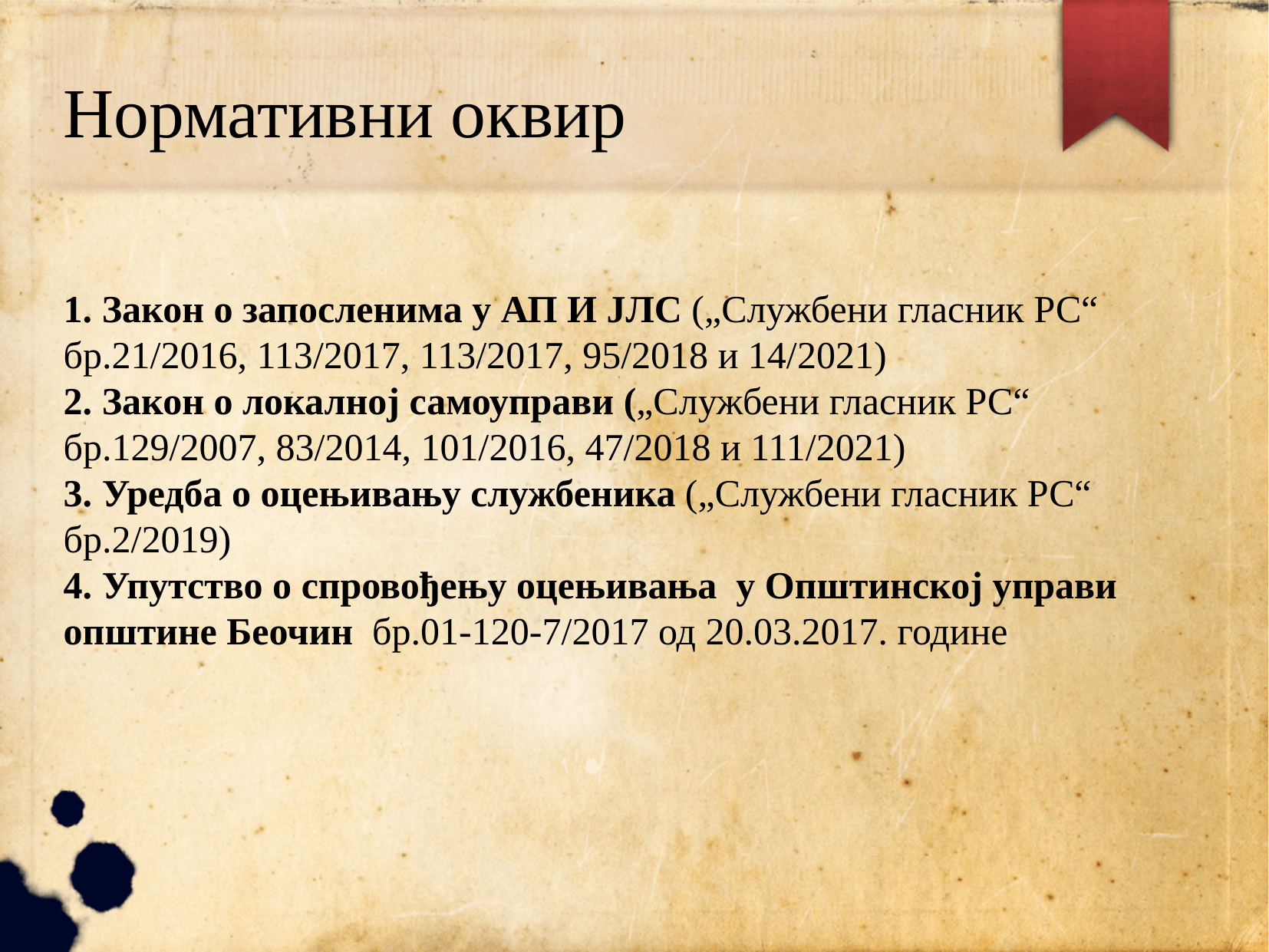

# Нормативни оквир

1. Закон о запосленима у АП И ЈЛС („Службени гласник РС“ бр.21/2016, 113/2017, 113/2017, 95/2018 и 14/2021)
2. Закон о локалној самоуправи („Службени гласник РС“ бр.129/2007, 83/2014, 101/2016, 47/2018 и 111/2021)
3. Уредба о оцењивању службеника („Службени гласник РС“ бр.2/2019)
4. Упутство о спровођењу оцењивања  у Општинској управи општине Беочин  бр.01-120-7/2017 од 20.03.2017. године